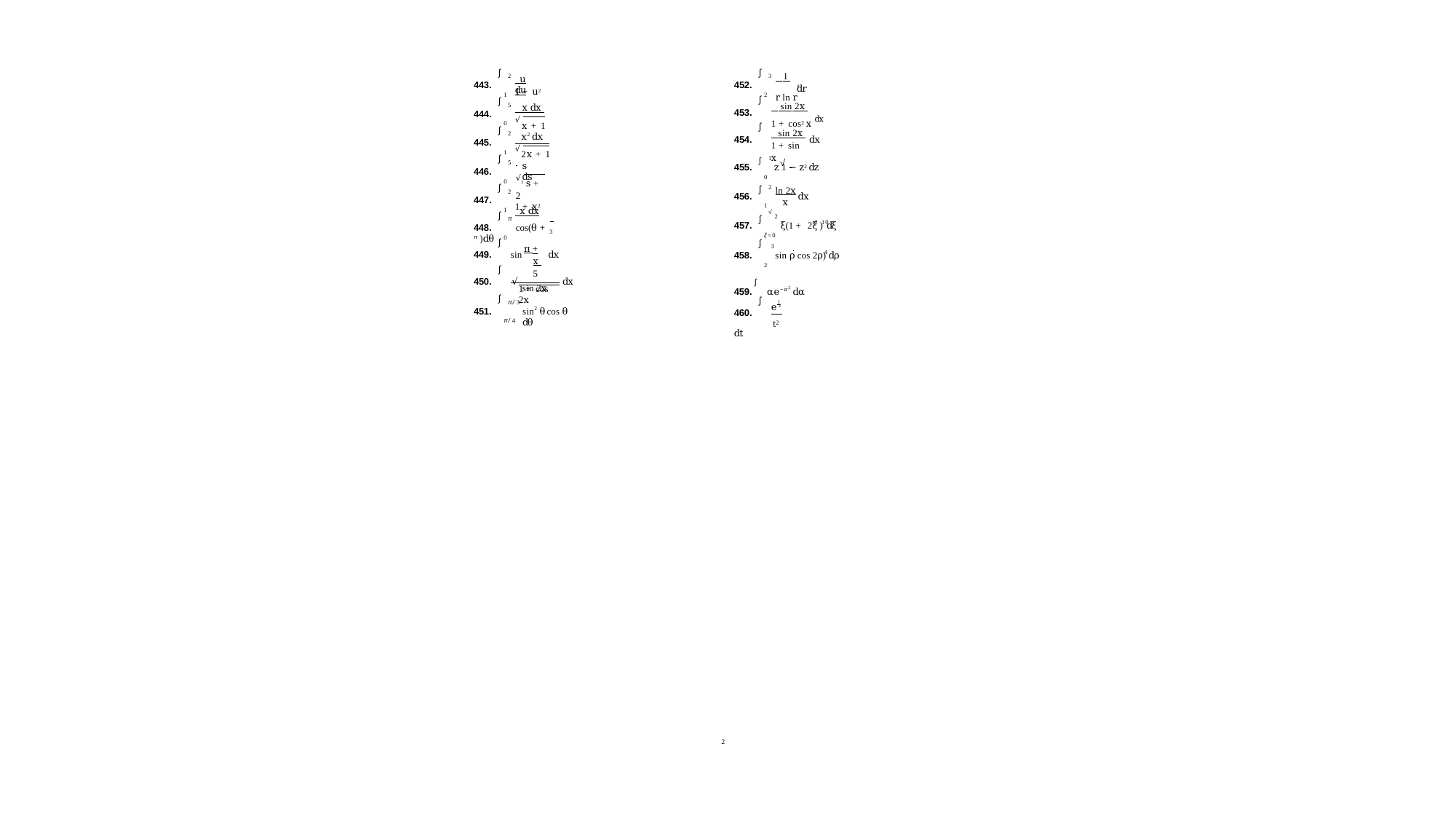

∫
∫
∫
∫	√
∫
∫
∫
∫
∫
∫
∫
2
3
  u du
   1
, dr
r ln r
443.
452.
1 + u2
1
2
   x dx
√x + 1
    sin 2x
5
453.
444.
1 + cos2 x dx

0
   sin 2x  1 + sin x
2
x2 dx
454.
dx
445.
√2x + 1

1
1
5
s ds
455.
z 1 − z2 dz
ln 2x
446.
√3 s + 2
  x dx
0

0
2
2
456.
dx
447.
x
1 + x2
1
1
√
∫
2
π
2 10
457.
ξ(1 + 2ξ ) dξ
448.	cos(θ + π )dθ
ξ=0  3
3
0
∫
∫
π + x  5
sin 2x
.
4
449.	sin
dx
458.	sin ρ cos 2ρ) dρ
2
∫
450.	√
dx
459. ∫ αe−α2 dα
1 + cos 2x

∫
∫	1
π/3
e
t
460.	dt
451.
sin2 θ cos θ dθ

t2

π/4
2